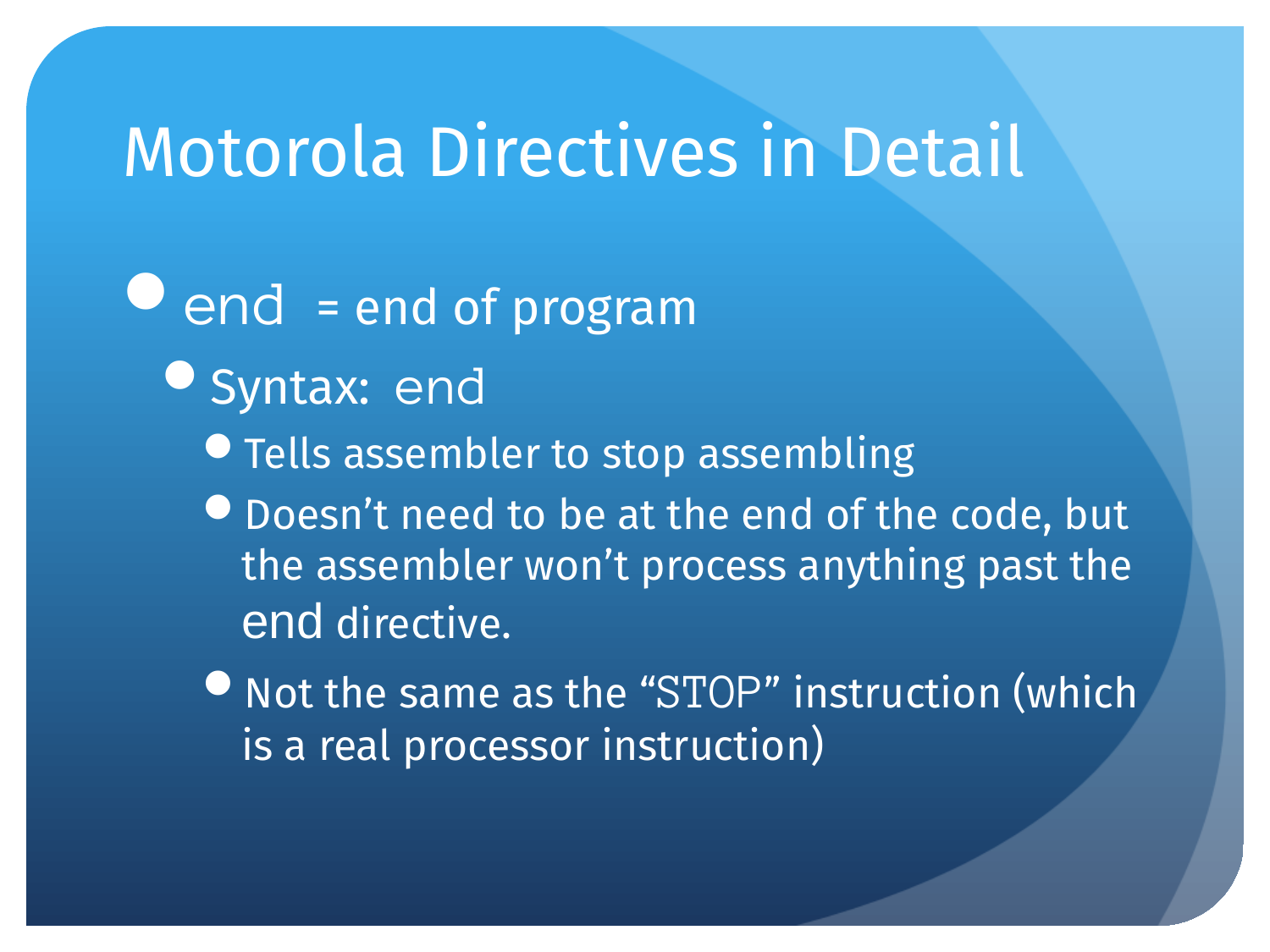

# Motorola Directives in Detail
end = end of program
Syntax:  end
Tells assembler to stop assembling
Doesn’t need to be at the end of the code, but the assembler won’t process anything past the end directive.
Not the same as the “STOP” instruction (which is a real processor instruction)